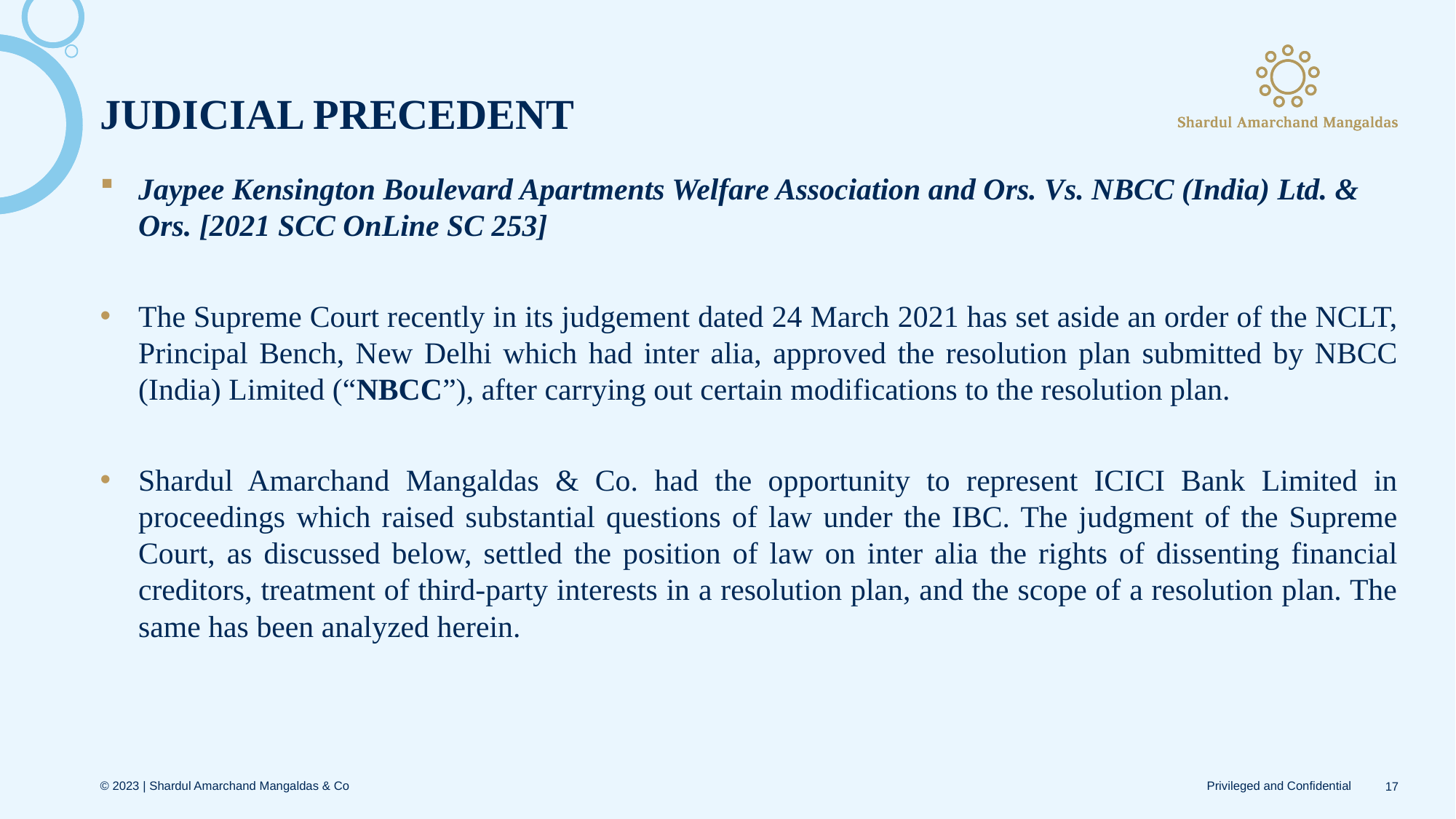

# JUDICIAL PRECEDENT
Jaypee Kensington Boulevard Apartments Welfare Association and Ors. Vs. NBCC (India) Ltd. & Ors. [2021 SCC OnLine SC 253]

The Supreme Court recently in its judgement dated 24 March 2021 has set aside an order of the NCLT, Principal Bench, New Delhi which had inter alia, approved the resolution plan submitted by NBCC (India) Limited (“NBCC”), after carrying out certain modifications to the resolution plan.

Shardul Amarchand Mangaldas & Co. had the opportunity to represent ICICI Bank Limited in proceedings which raised substantial questions of law under the IBC. The judgment of the Supreme Court, as discussed below, settled the position of law on inter alia the rights of dissenting financial creditors, treatment of third-party interests in a resolution plan, and the scope of a resolution plan. The same has been analyzed herein.
17